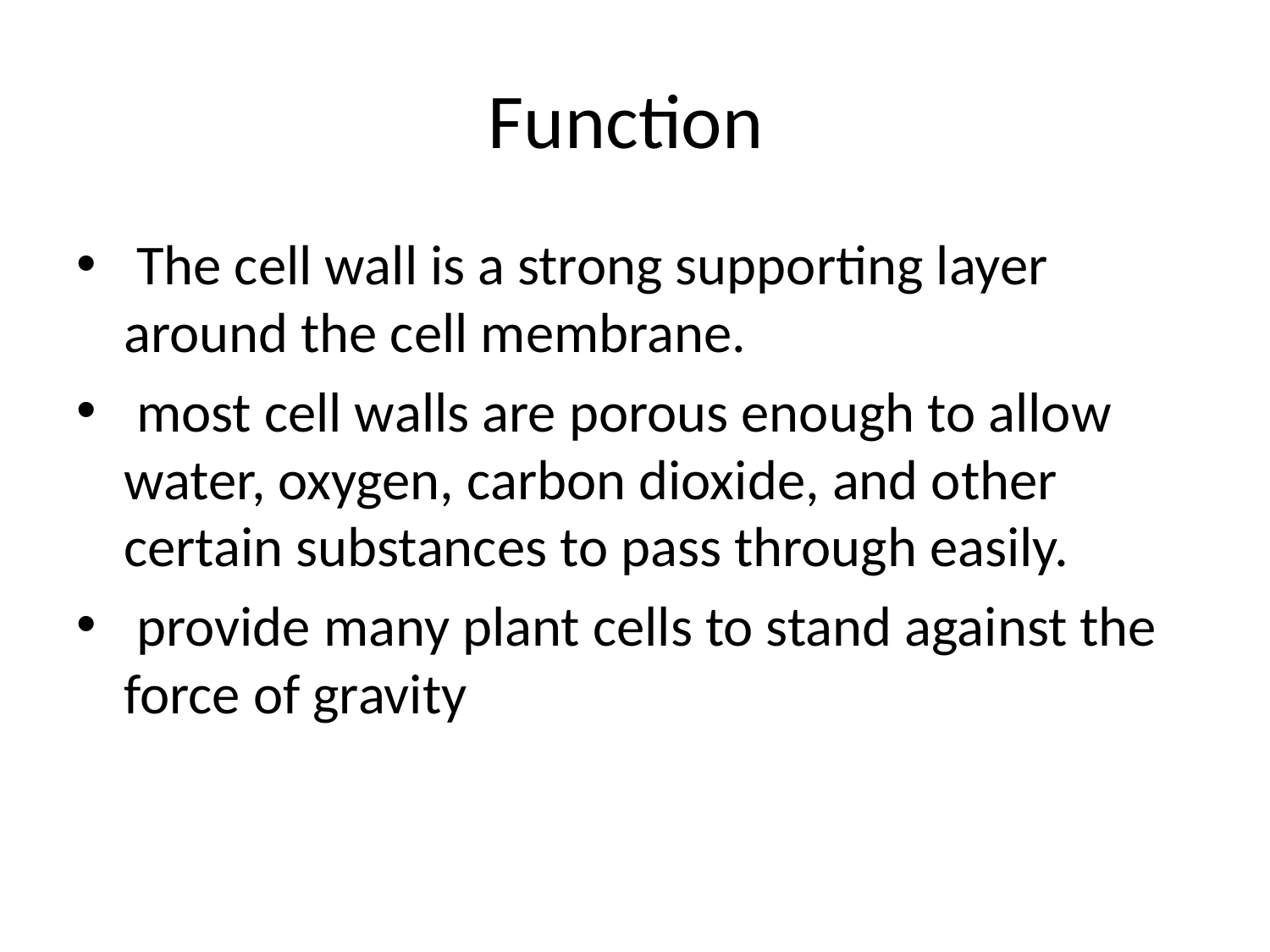

# Function
 The cell wall is a strong supporting layer around the cell membrane.
 most cell walls are porous enough to allow water, oxygen, carbon dioxide, and other certain substances to pass through easily.
 provide many plant cells to stand against the force of gravity